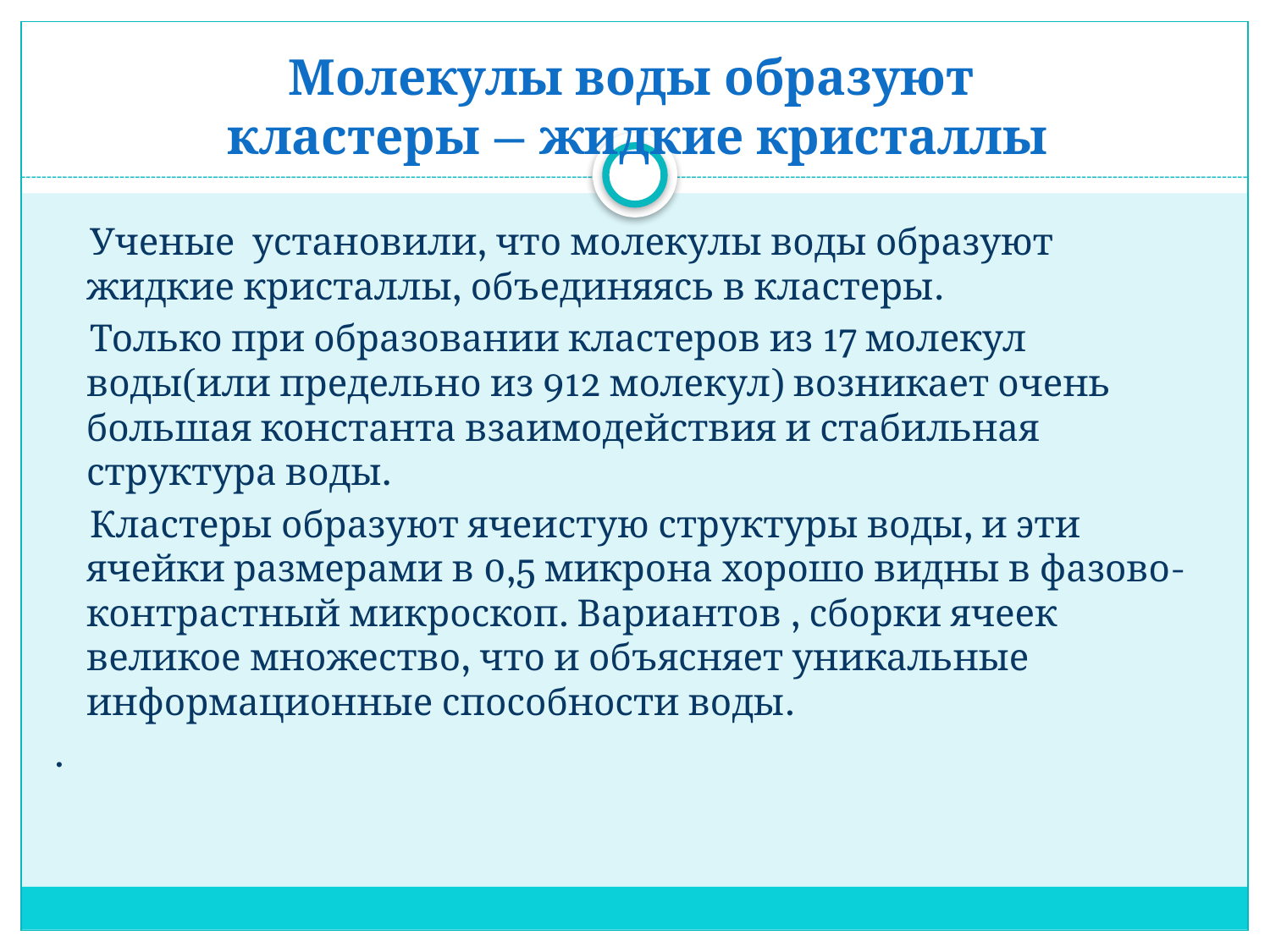

# Молекулы воды образуют кластеры – жидкие кристаллы
    Ученые  установили, что молекулы воды образуют жидкие кристаллы, объединяясь в кластеры.
    Только при образовании кластеров из 17 молекул воды(или предельно из 912 молекул) возникает очень большая константа взаимодействия и стабильная структура воды.
    Кластеры образуют ячеистую структуры воды, и эти ячейки размерами в 0,5 микрона хорошо видны в фазово-контрастный микроскоп. Вариантов , сборки ячеек великое множество, что и объясняет уникальные информационные способности воды.
.